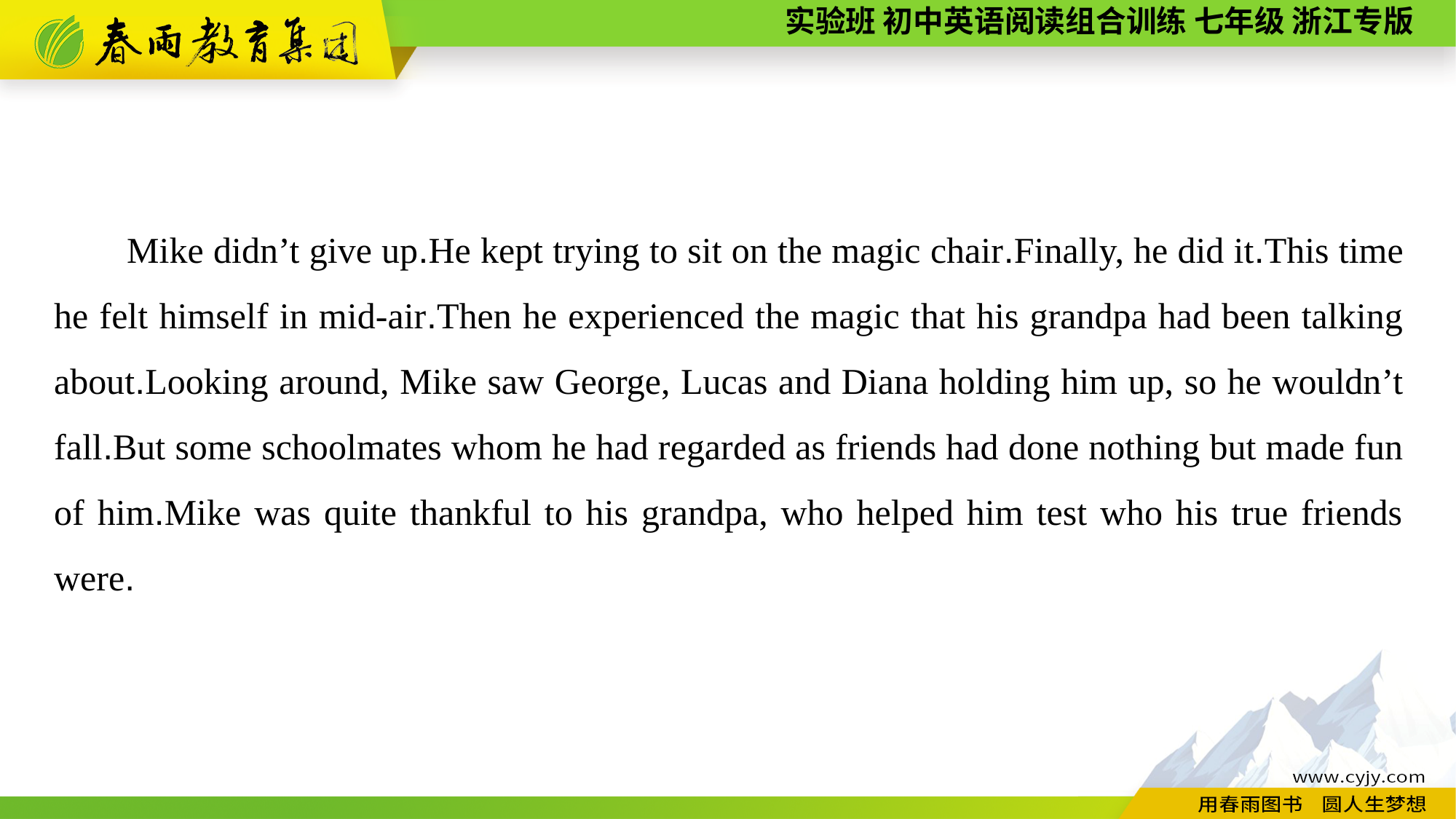

Mike didn’t give up.He kept trying to sit on the magic chair.Finally, he did it.This time he felt himself in mid-air.Then he experienced the magic that his grandpa had been talking about.Looking around, Mike saw George, Lucas and Diana holding him up, so he wouldn’t fall.But some schoolmates whom he had regarded as friends had done nothing but made fun of him.Mike was quite thankful to his grandpa, who helped him test who his true friends were.